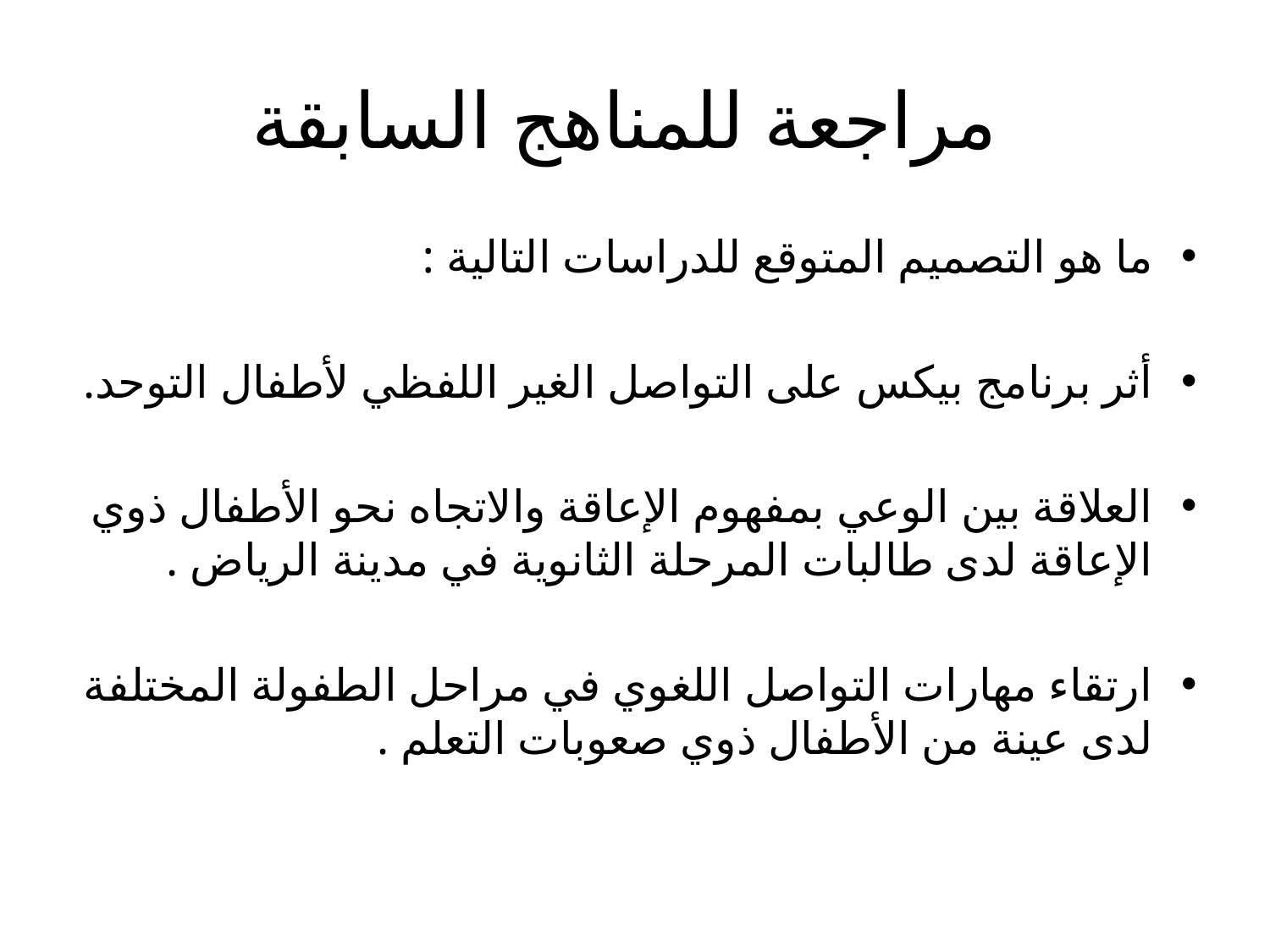

# مراجعة للمناهج السابقة
ما هو التصميم المتوقع للدراسات التالية :

أثر برنامج بيكس على التواصل الغير اللفظي لأطفال التوحد.

العلاقة بين الوعي بمفهوم الإعاقة والاتجاه نحو الأطفال ذوي الإعاقة لدى طالبات المرحلة الثانوية في مدينة الرياض .

ارتقاء مهارات التواصل اللغوي في مراحل الطفولة المختلفة لدى عينة من الأطفال ذوي صعوبات التعلم .